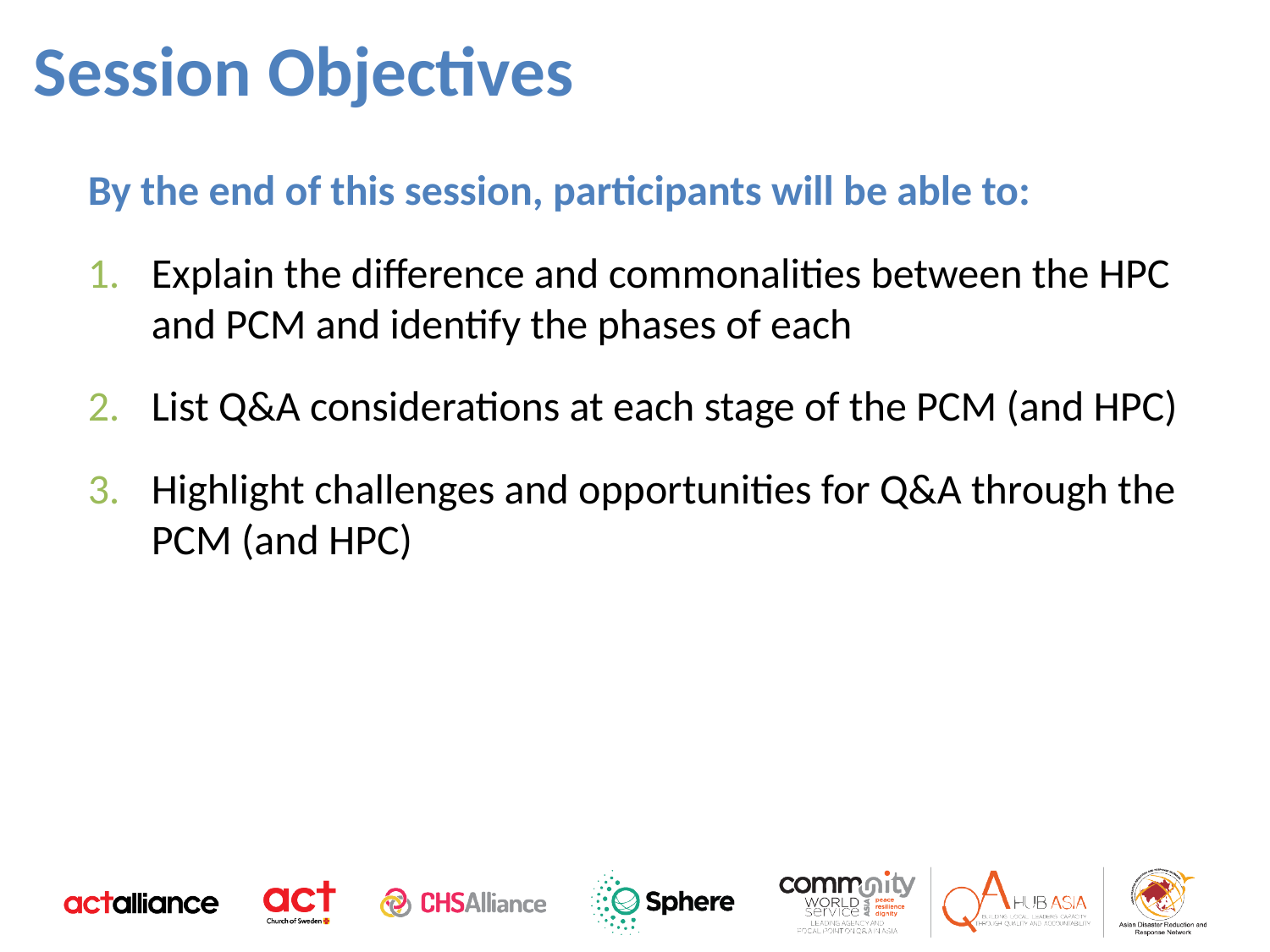

Session Objectives
By the end of this session, participants will be able to:
Explain the difference and commonalities between the HPC and PCM and identify the phases of each
List Q&A considerations at each stage of the PCM (and HPC)
Highlight challenges and opportunities for Q&A through the PCM (and HPC)